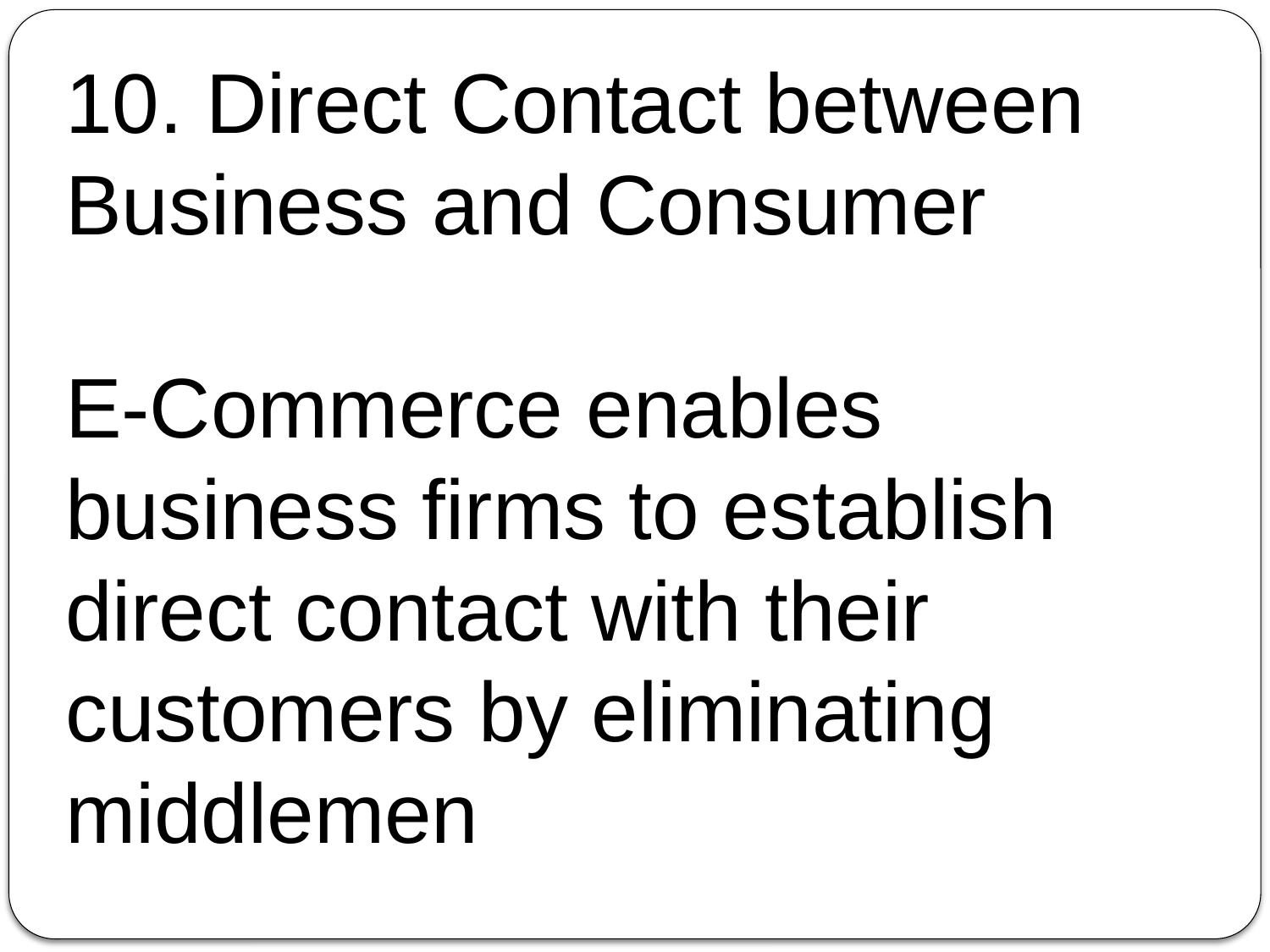

10. Direct Contact between Business and Consumer

E-Commerce enables business firms to establish direct contact with their customers by eliminating middlemen